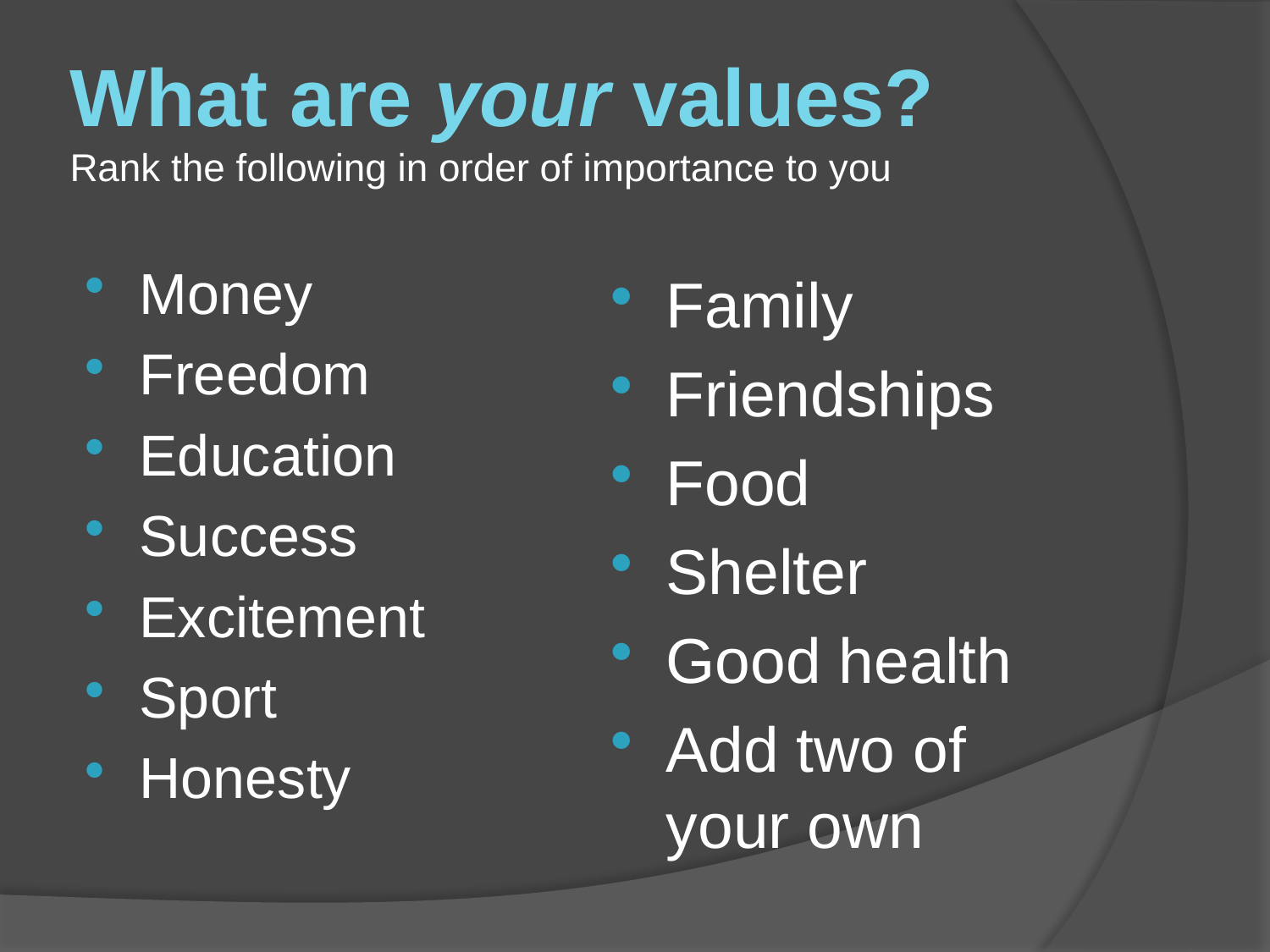

# What are your values? Rank the following in order of importance to you

Money
Freedom
Education
Success
Excitement
Sport
Honesty

Family
Friendships
Food
Shelter
Good health
Add two of your own